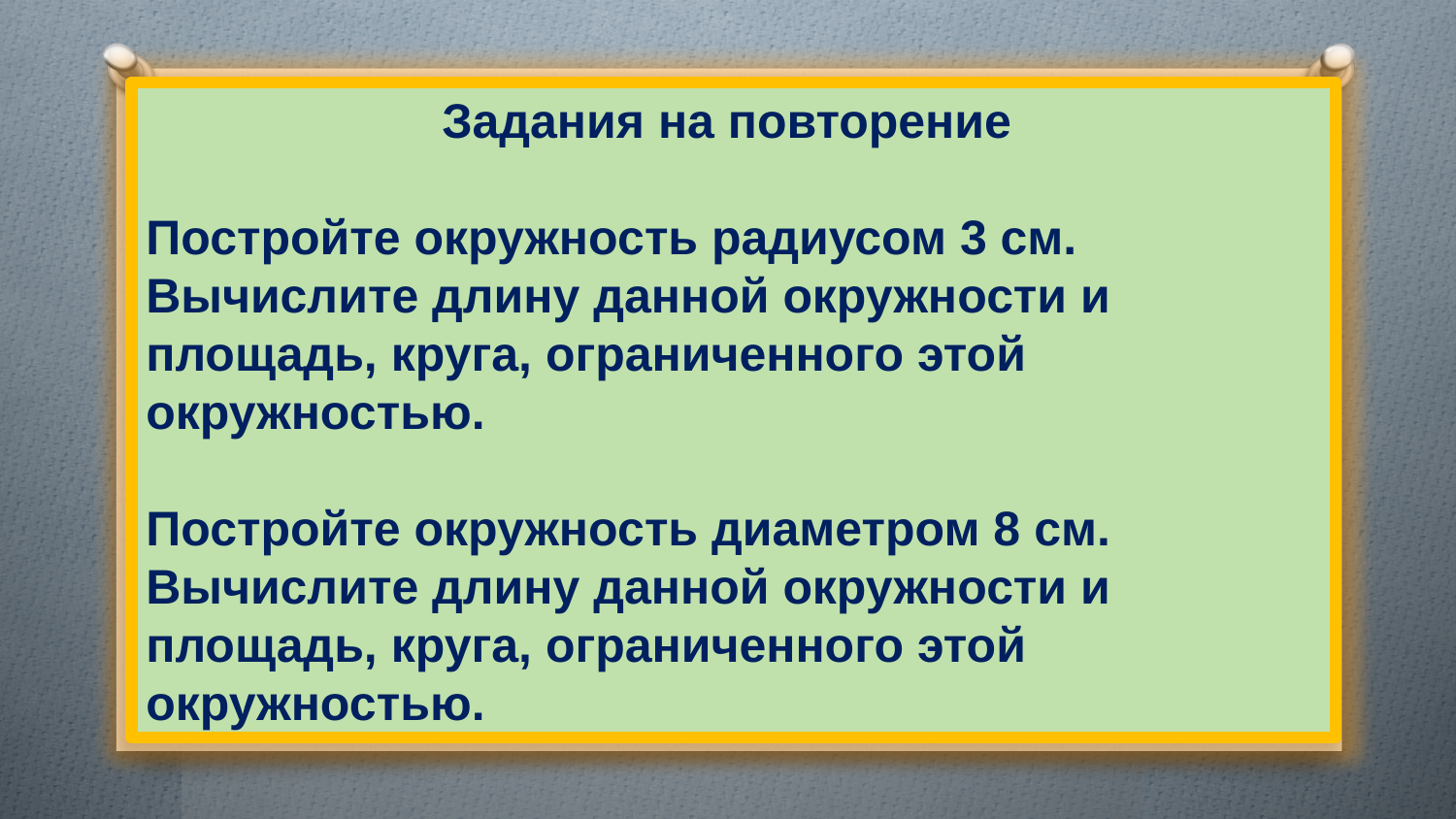

Задания на повторение

Постройте окружность радиусом 3 см.
Вычислите длину данной окружности и площадь, круга, ограниченного этой окружностью.

Постройте окружность диаметром 8 см.
Вычислите длину данной окружности и площадь, круга, ограниченного этой окружностью.